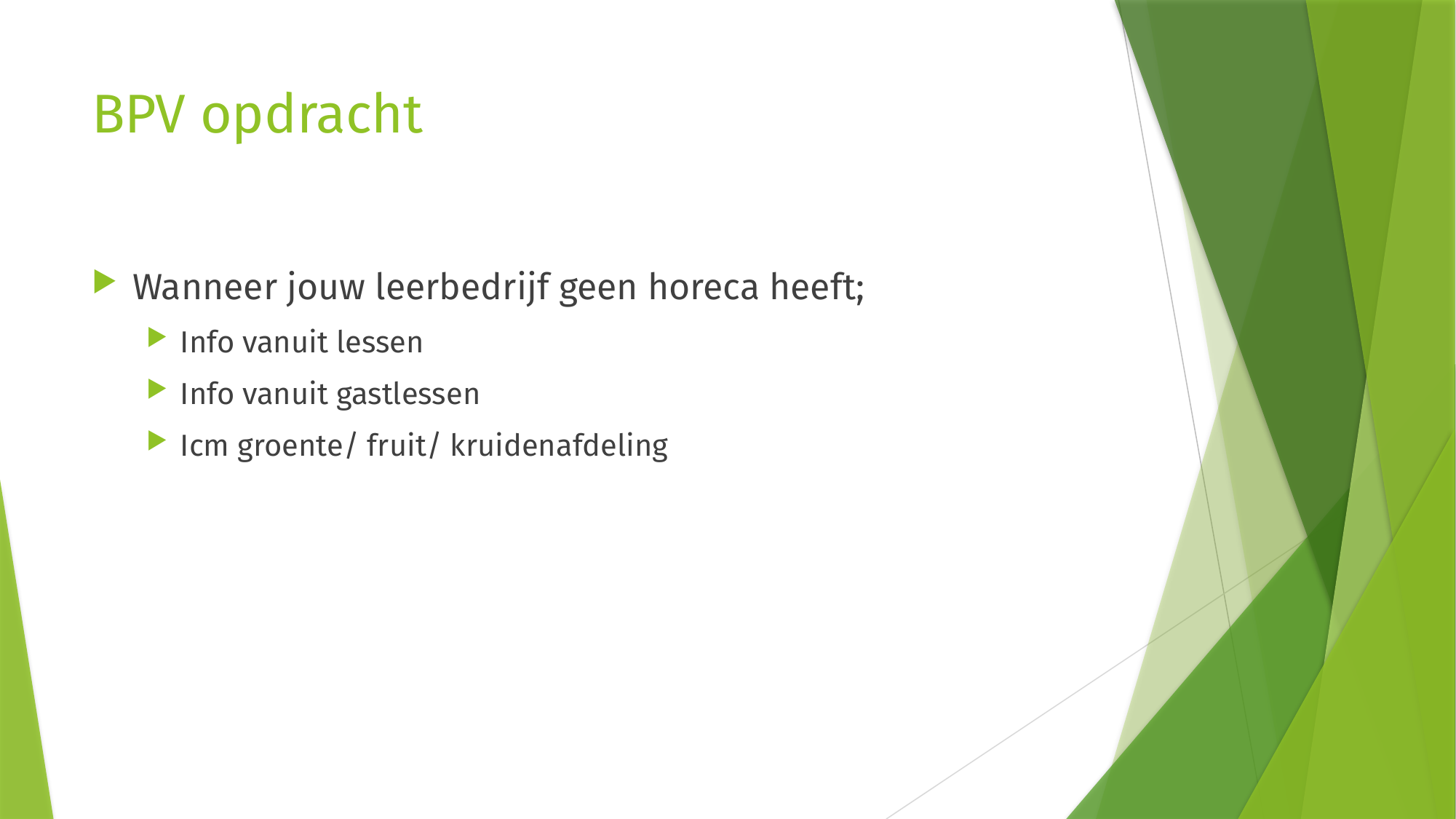

# BPV opdracht
Wanneer jouw leerbedrijf geen horeca heeft;
Info vanuit lessen
Info vanuit gastlessen
Icm groente/ fruit/ kruidenafdeling